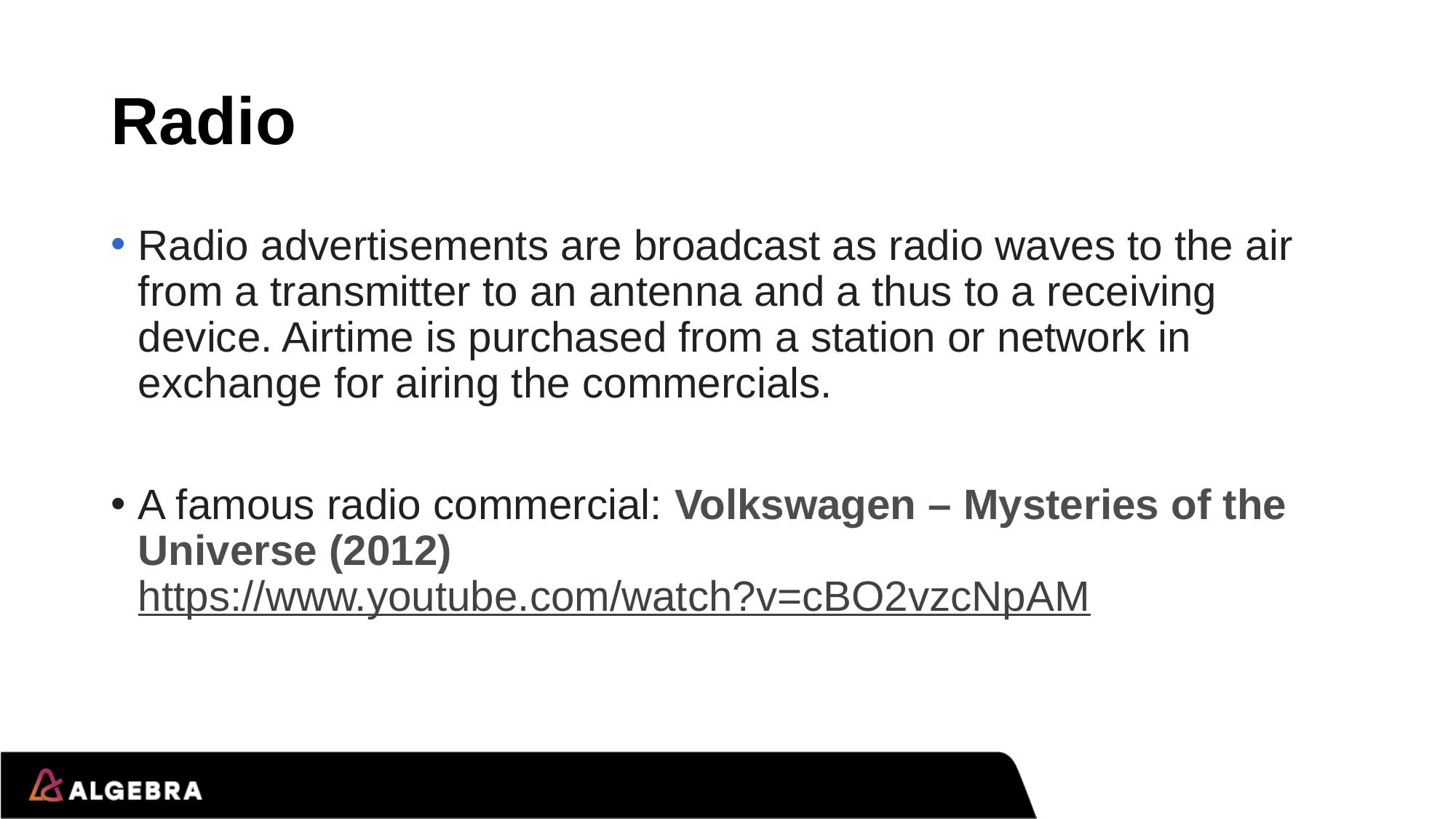

# Radio
Radio advertisements are broadcast as radio waves to the air from a transmitter to an antenna and a thus to a receiving device. Airtime is purchased from a station or network in exchange for airing the commercials.

A famous radio commercial: Volkswagen – Mysteries of the Universe (2012) https://www.youtube.com/watch?v=cBO2vzcNpAM